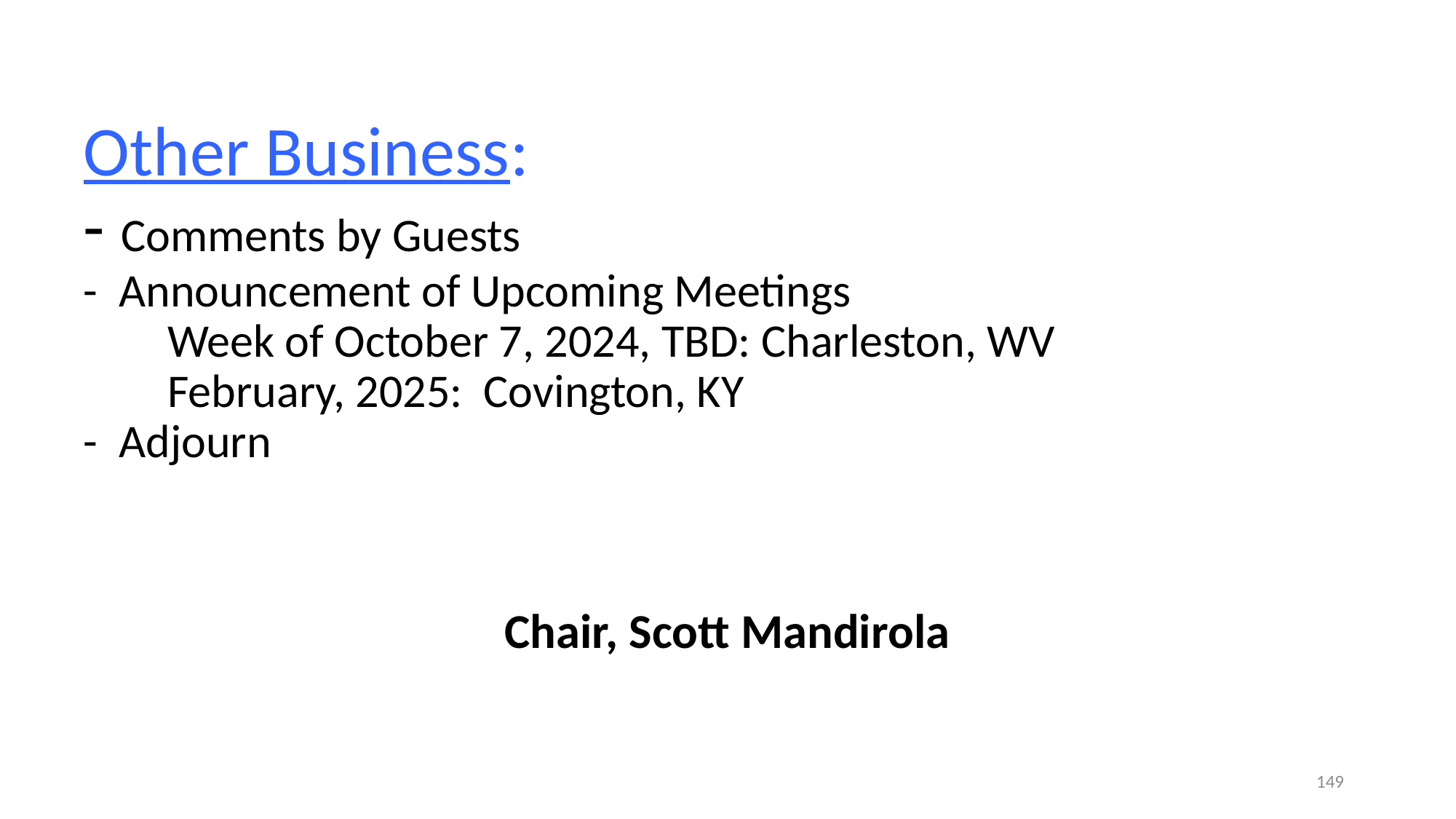

# Other Business: - Comments by Guests -  Announcement of Upcoming Meetings Week of October 7, 2024, TBD: Charleston, WV February, 2025:  Covington, KY -  Adjourn
Chair, Scott Mandirola
149